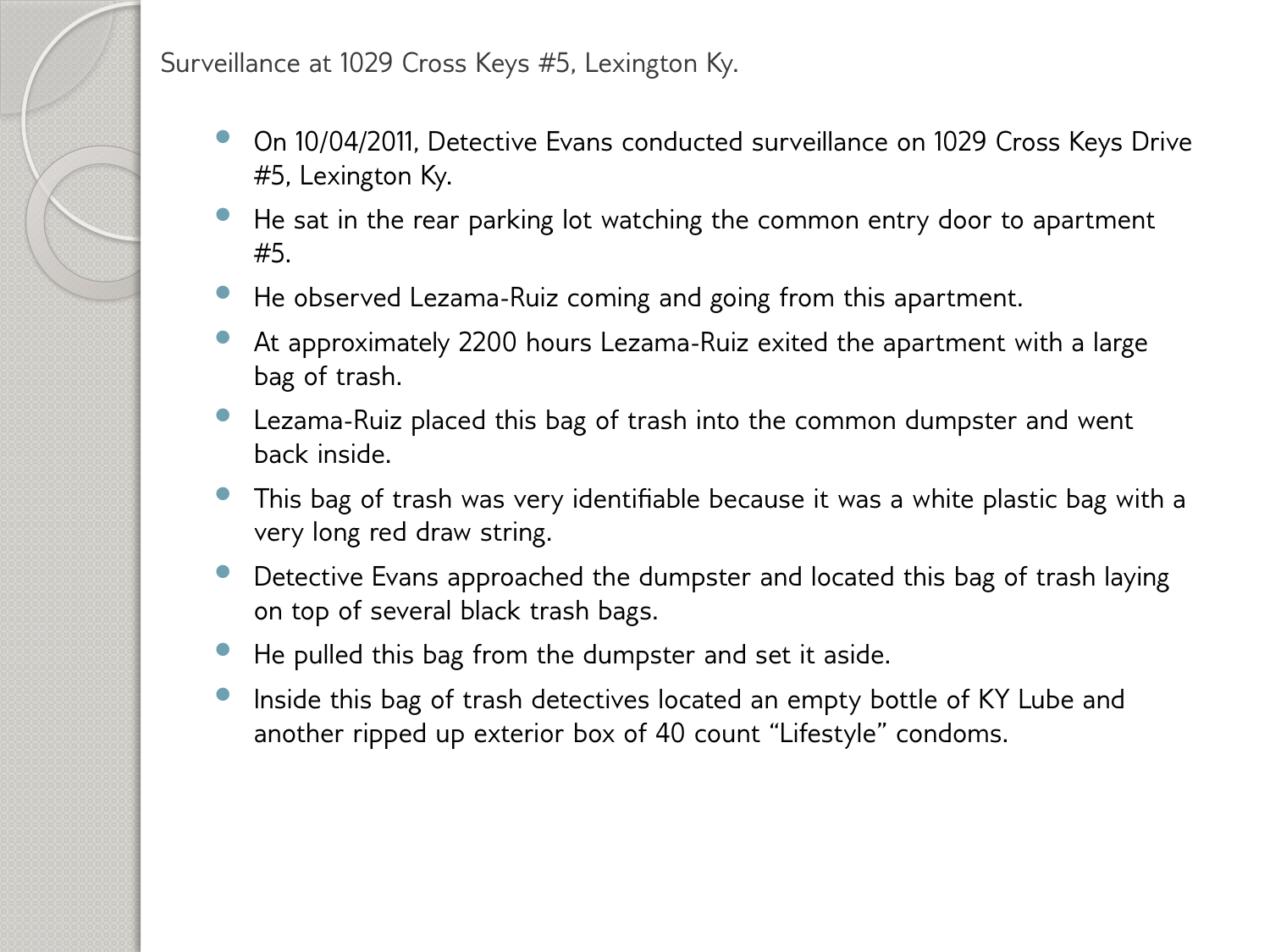

# Surveillance at 1029 Cross Keys #5, Lexington Ky.
On 10/04/2011, Detective Evans conducted surveillance on 1029 Cross Keys Drive #5, Lexington Ky.
He sat in the rear parking lot watching the common entry door to apartment #5.
He observed Lezama-Ruiz coming and going from this apartment.
At approximately 2200 hours Lezama-Ruiz exited the apartment with a large bag of trash.
Lezama-Ruiz placed this bag of trash into the common dumpster and went back inside.
This bag of trash was very identifiable because it was a white plastic bag with a very long red draw string.
Detective Evans approached the dumpster and located this bag of trash laying on top of several black trash bags.
He pulled this bag from the dumpster and set it aside.
Inside this bag of trash detectives located an empty bottle of KY Lube and another ripped up exterior box of 40 count “Lifestyle” condoms.